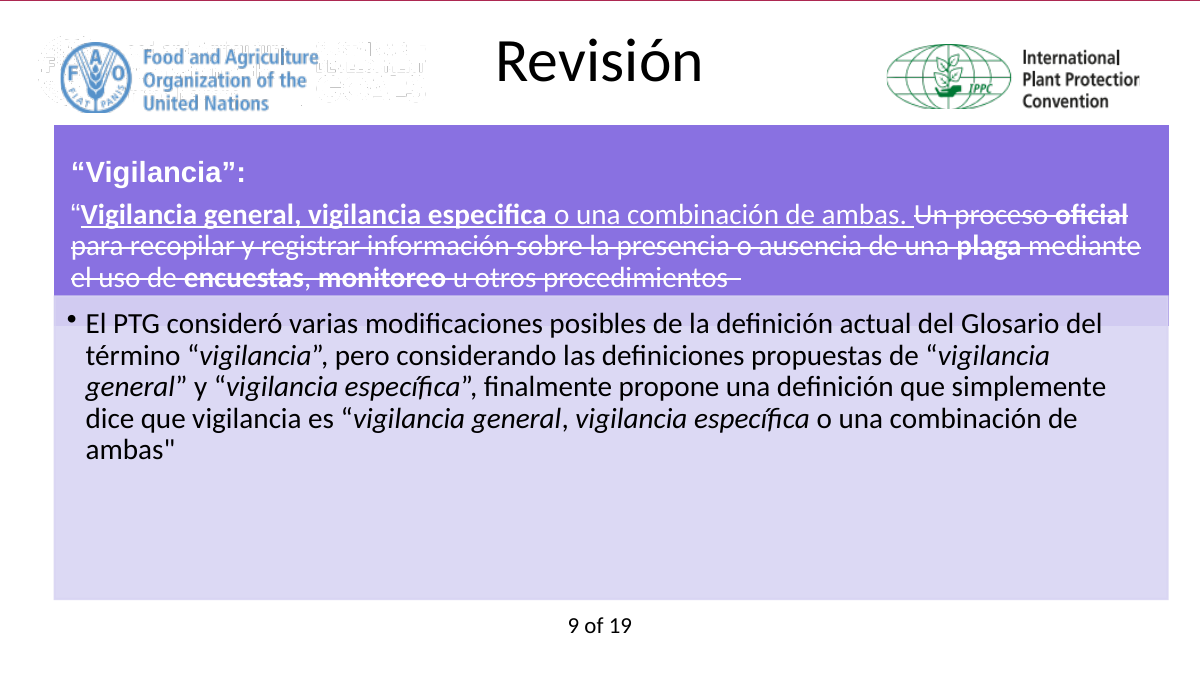

Revisión
“Vigilancia”:
“Vigilancia general, vigilancia especifica o una combinación de ambas. Un proceso oficial para recopilar y registrar información sobre la presencia o ausencia de una plaga mediante el uso de encuestas, monitoreo u otros procedimientos
El PTG consideró varias modificaciones posibles de la definición actual del Glosario del término “vigilancia”, pero considerando las definiciones propuestas de “vigilancia general” y “vigilancia específica”, finalmente propone una definición que simplemente dice que vigilancia es “vigilancia general, vigilancia específica o una combinación de ambas"
9 of 19